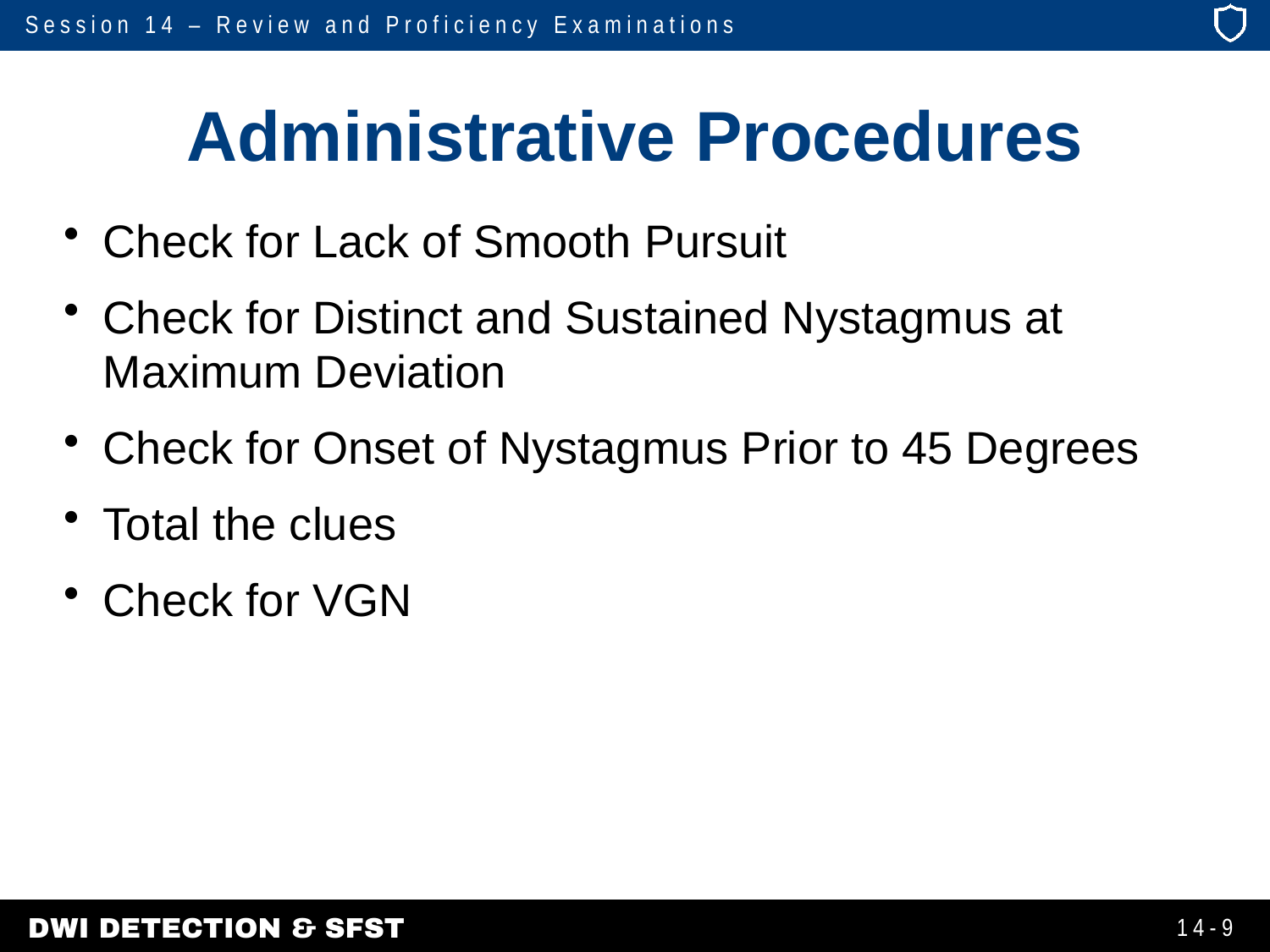

# Administrative Procedures
Check for Lack of Smooth Pursuit
Check for Distinct and Sustained Nystagmus at Maximum Deviation
Check for Onset of Nystagmus Prior to 45 Degrees
Total the clues
Check for VGN
14-9